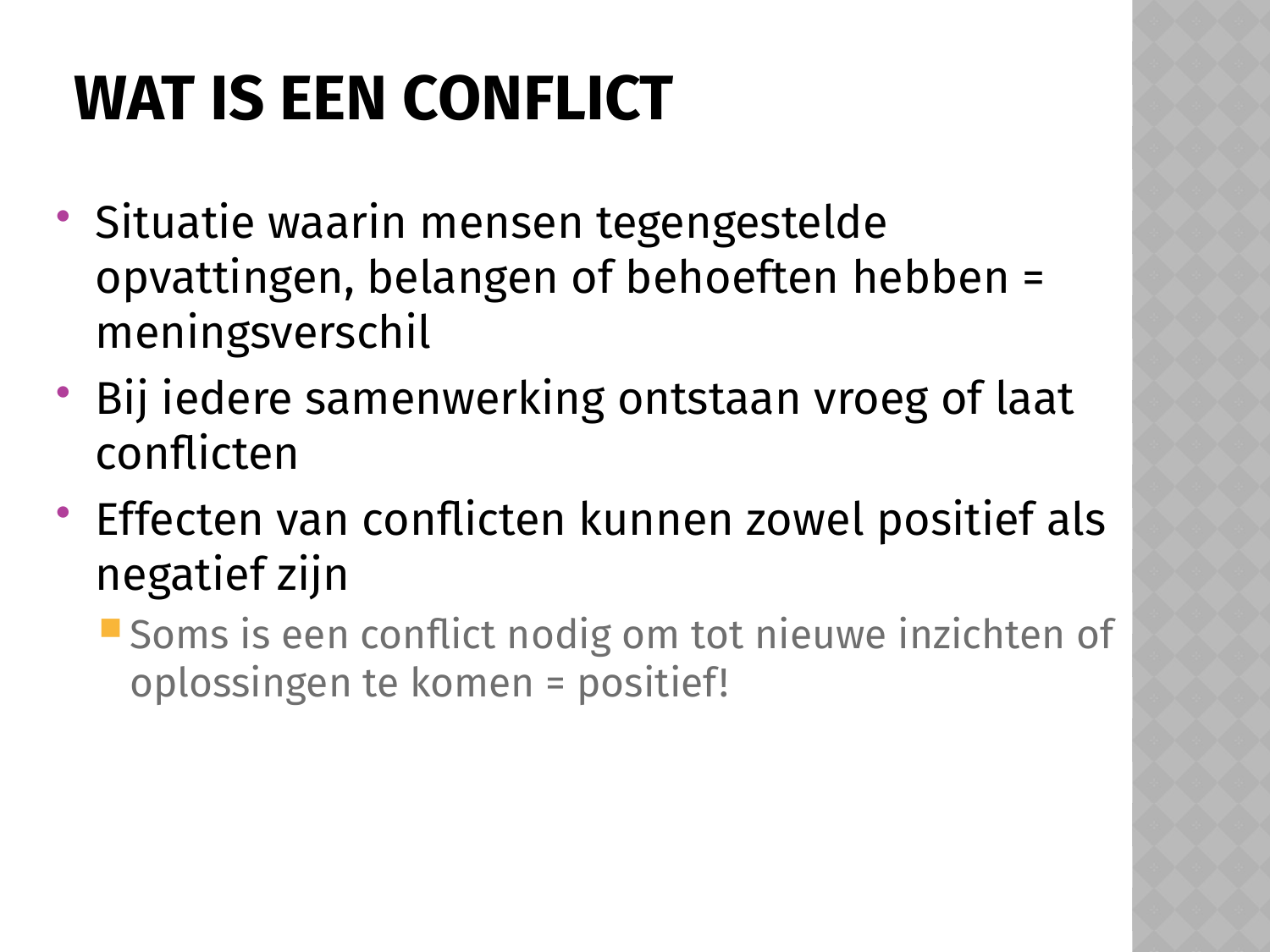

# Wat is een conflict
Situatie waarin mensen tegengestelde opvattingen, belangen of behoeften hebben = meningsverschil
Bij iedere samenwerking ontstaan vroeg of laat conflicten
Effecten van conflicten kunnen zowel positief als negatief zijn
Soms is een conflict nodig om tot nieuwe inzichten of oplossingen te komen = positief!